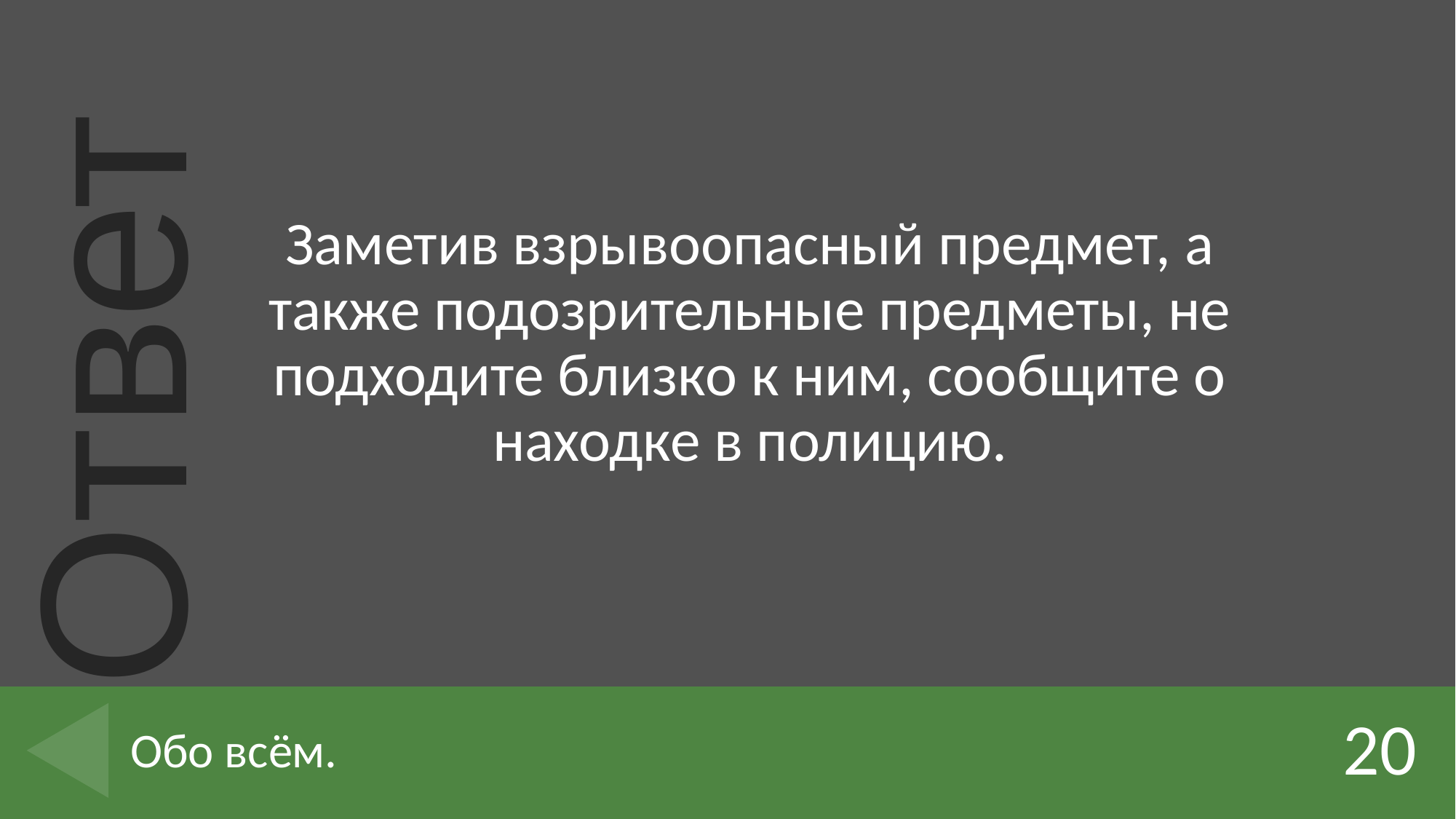

Заметив взрывоопасный предмет, а также подозрительные предметы, не подходите близко к ним, сообщите о находке в полицию.
20
# Обо всём.